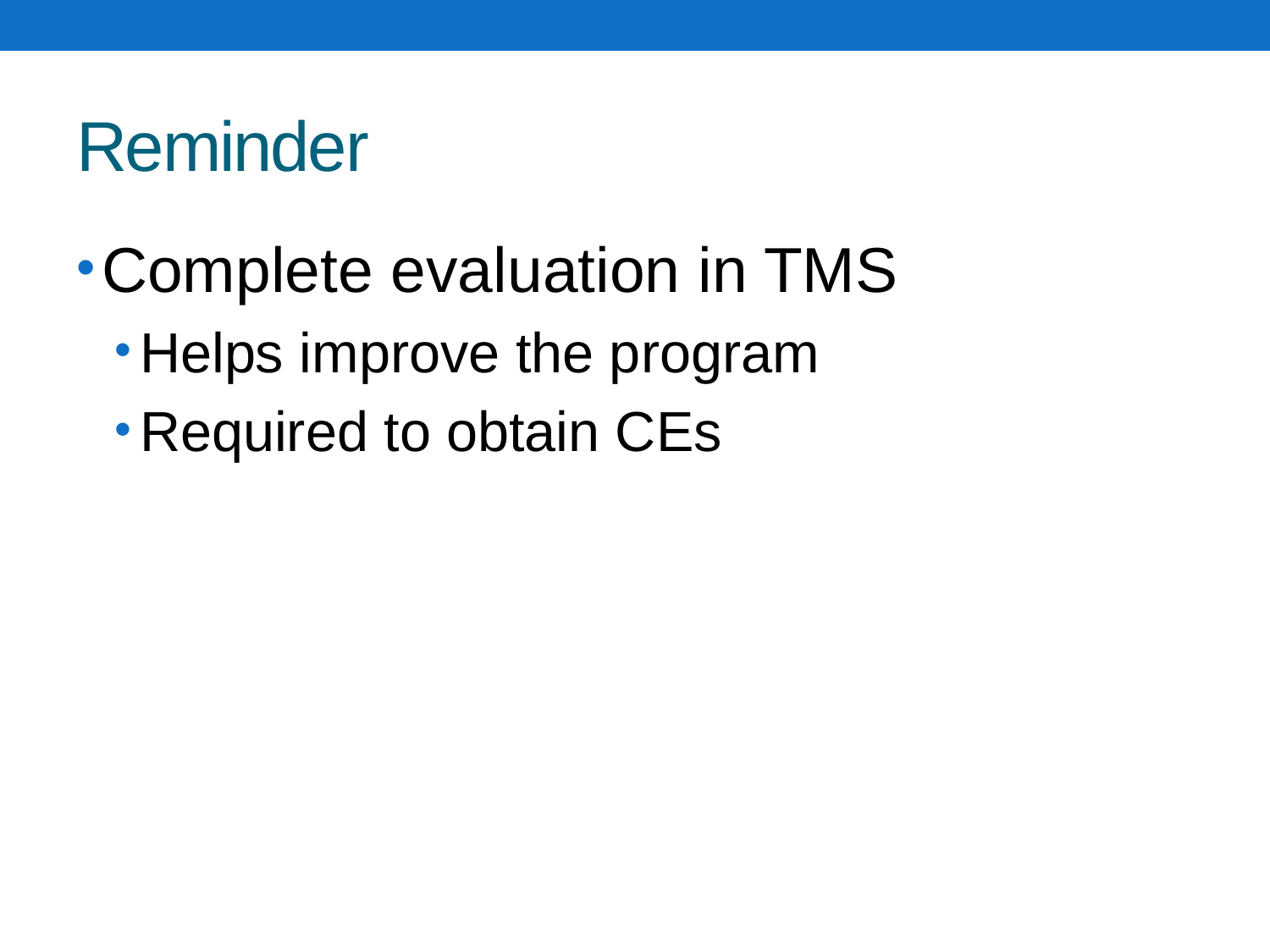

# Reminder
Complete evaluation in TMS
Helps improve the program
Required to obtain CEs